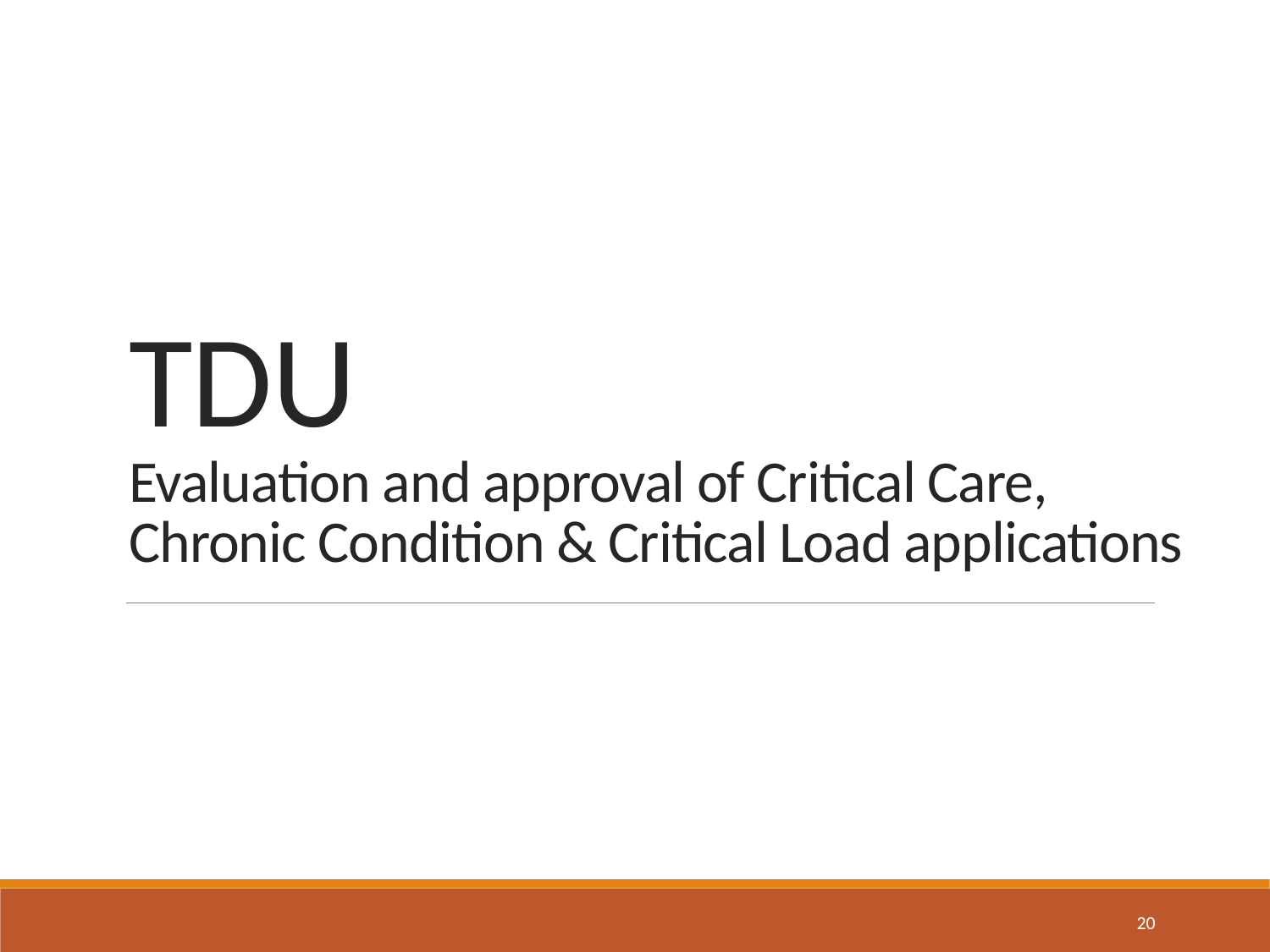

# TDU Evaluation and approval of Critical Care, Chronic Condition & Critical Load applications
20